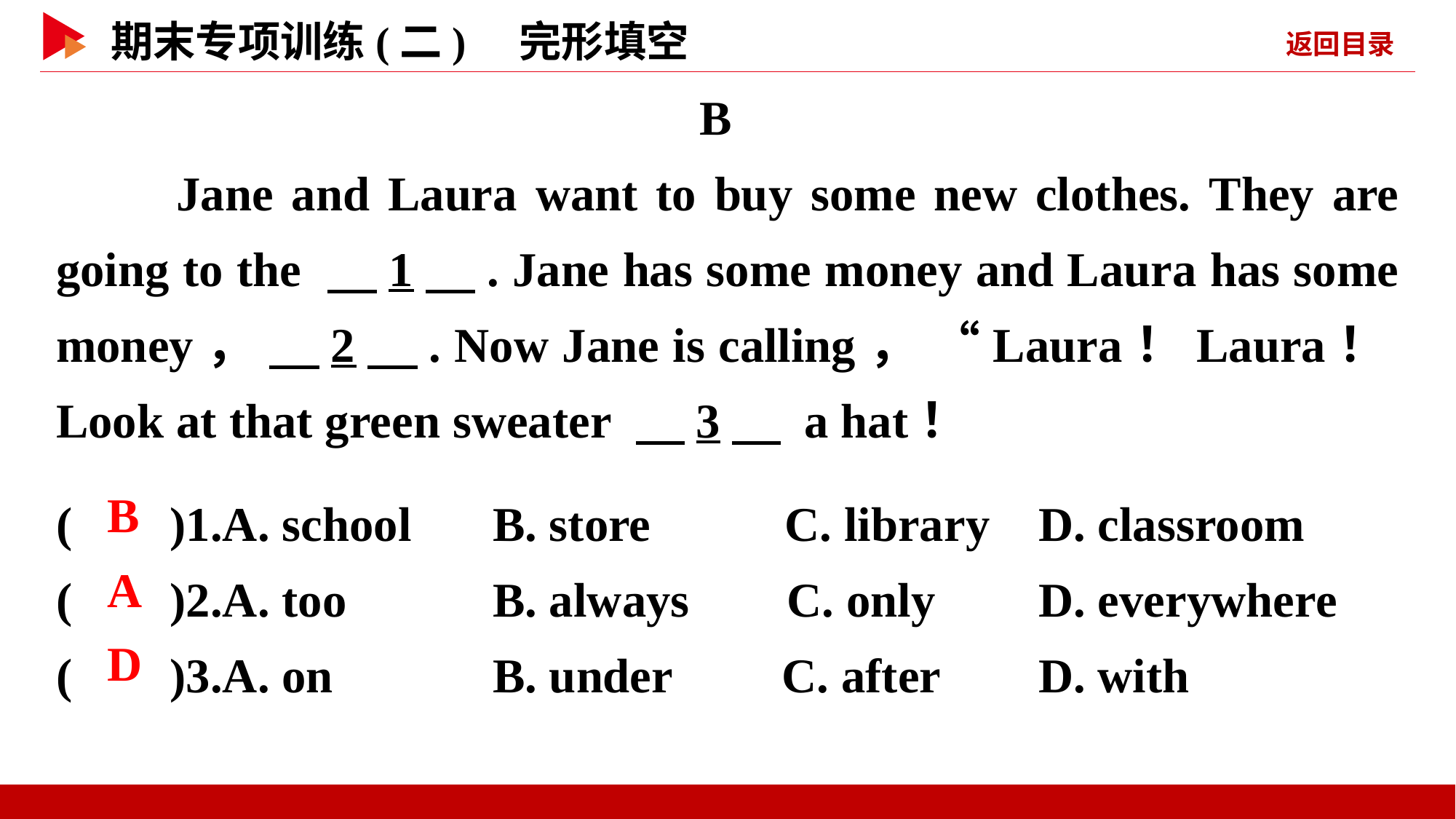

B
　　Jane and Laura want to buy some new clothes. They are going to the 　1　. Jane has some money and Laura has some money， 　2　. Now Jane is calling， “Laura！Laura！Look at that green sweater 　3　 a hat！
(        )1.A. school	B. store           C. library	D. classroom
(        )2.A. too       	B. always        C. only	D. everywhere
(        )3.A. on       	B. under         C. after	D. with
   B
   A
   D